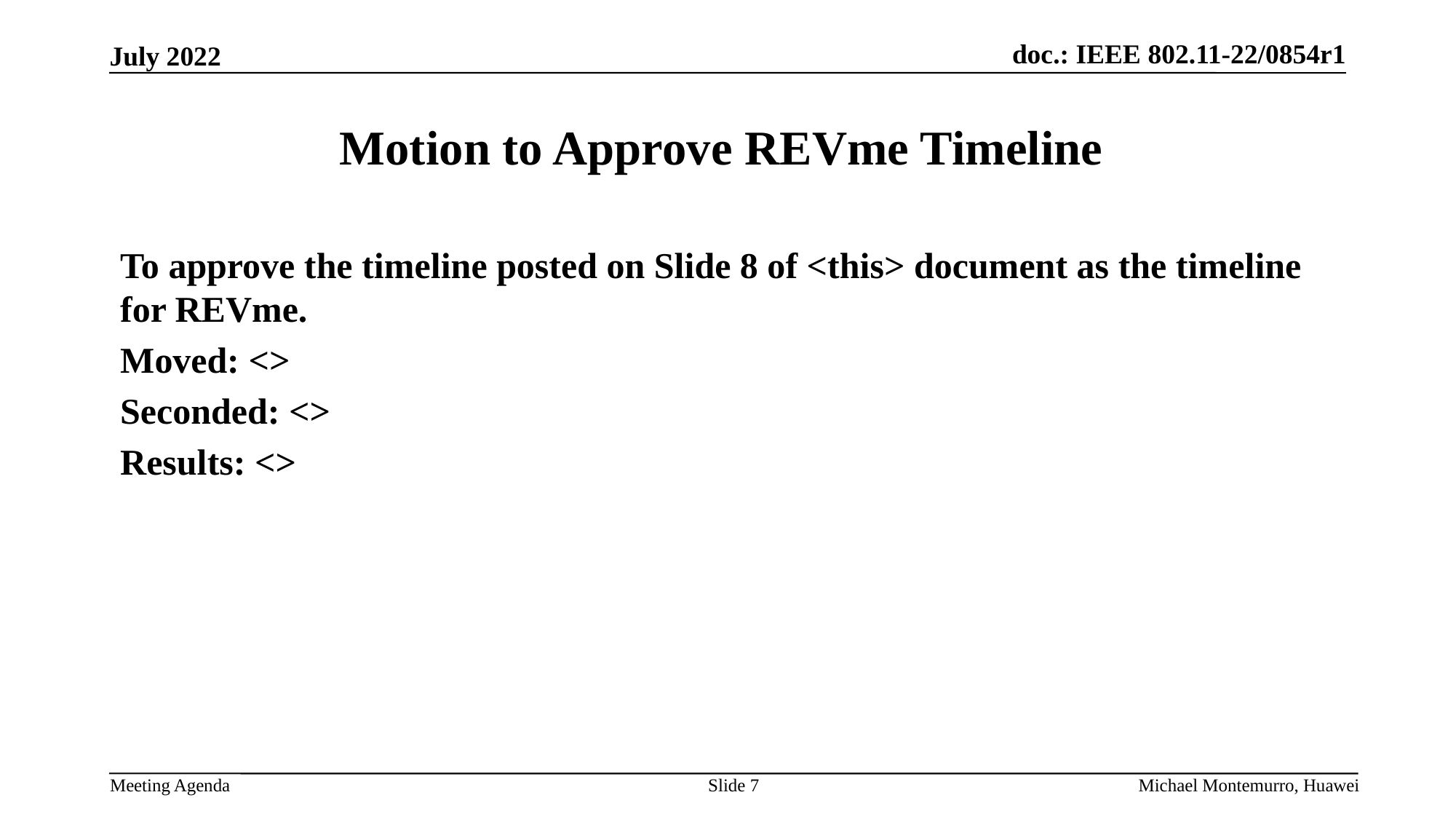

# Motion to Approve REVme Timeline
To approve the timeline posted on Slide 8 of <this> document as the timeline for REVme.
Moved: <>
Seconded: <>
Results: <>
Slide 7
Michael Montemurro, Huawei